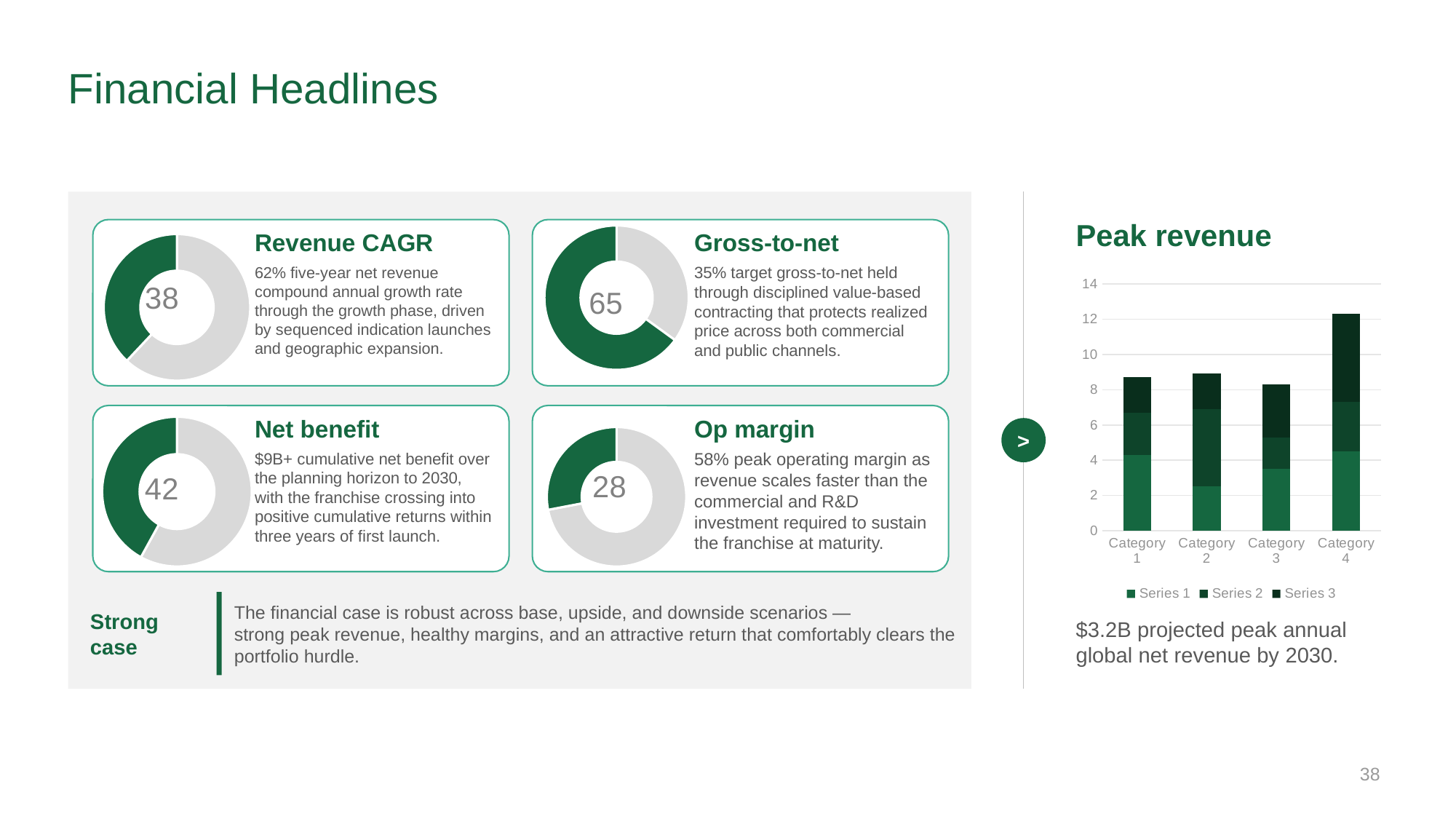

# Financial Headlines

### Chart

| Category | CAGR |
|---|---|
| CAGR | 62.0 |
| Rest | 38.0 |

### Chart

| Category | GTN |
|---|---|
| GTN | 35.0 |
| Rest | 65.0 |
Revenue CAGR
Gross-to-net
62% five-year net revenue compound annual growth rate through the growth phase, driven by sequenced indication launches and geographic expansion.
35% target gross-to-net held through disciplined value-based contracting that protects realized price across both commercial and public channels.

### Chart

| Category | Margin |
|---|---|
| Margin | 58.0 |
| Rest | 42.0 |

### Chart

| Category | Return |
|---|---|
| Return | 72.0 |
| Rest | 28.0 |
Net benefit
Op margin
$9B+ cumulative net benefit over the planning horizon to 2030, with the franchise crossing into positive cumulative returns within three years of first launch.
58% peak operating margin as revenue scales faster than the commercial and R&D investment required to sustain the franchise at maturity.

The financial case is robust across base, upside, and downside scenarios —
strong peak revenue, healthy margins, and an attractive return that comfortably clears the portfolio hurdle.
Strong
case
>
Peak revenue

### Chart

| Category | Series 1 | Series 2 | Series 3 |
|---|---|---|---|
| Category 1 | 4.3 | 2.4 | 2.0 |
| Category 2 | 2.5 | 4.4 | 2.0 |
| Category 3 | 3.5 | 1.8 | 3.0 |
| Category 4 | 4.5 | 2.8 | 5.0 |
$3.2B projected peak annual global net revenue by 2030.
38